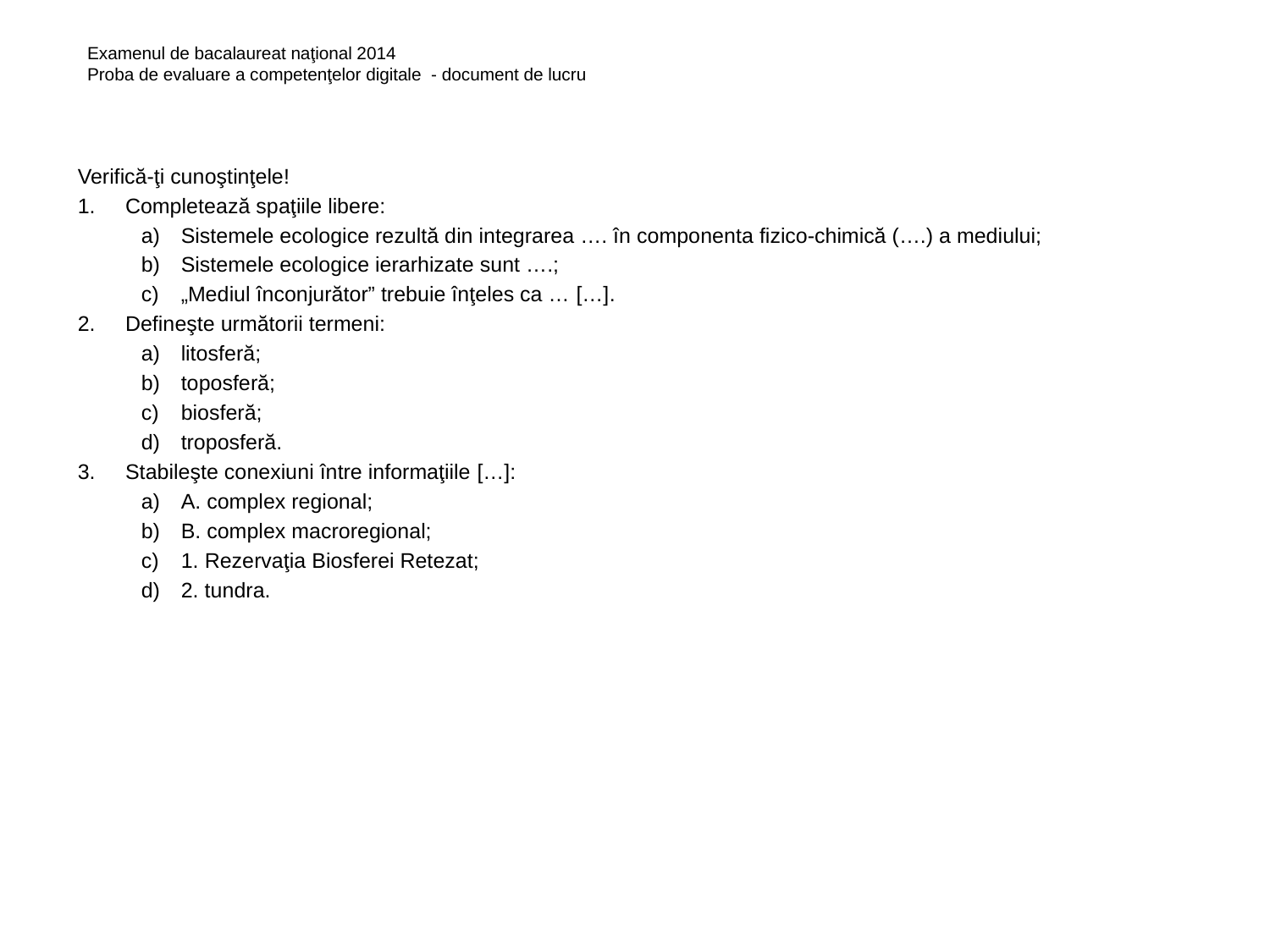

Examenul de bacalaureat naţional 2014
Proba de evaluare a competenţelor digitale  - document de lucru
Verifică-ţi cunoştinţele!
Completează spaţiile libere:
Sistemele ecologice rezultă din integrarea …. în componenta fizico-chimică (….) a mediului;
Sistemele ecologice ierarhizate sunt ….;
„Mediul înconjurător” trebuie înţeles ca … […].
Defineşte următorii termeni:
litosferă;
toposferă;
biosferă;
troposferă.
Stabileşte conexiuni între informaţiile […]:
A. complex regional;
B. complex macroregional;
1. Rezervaţia Biosferei Retezat;
2. tundra.